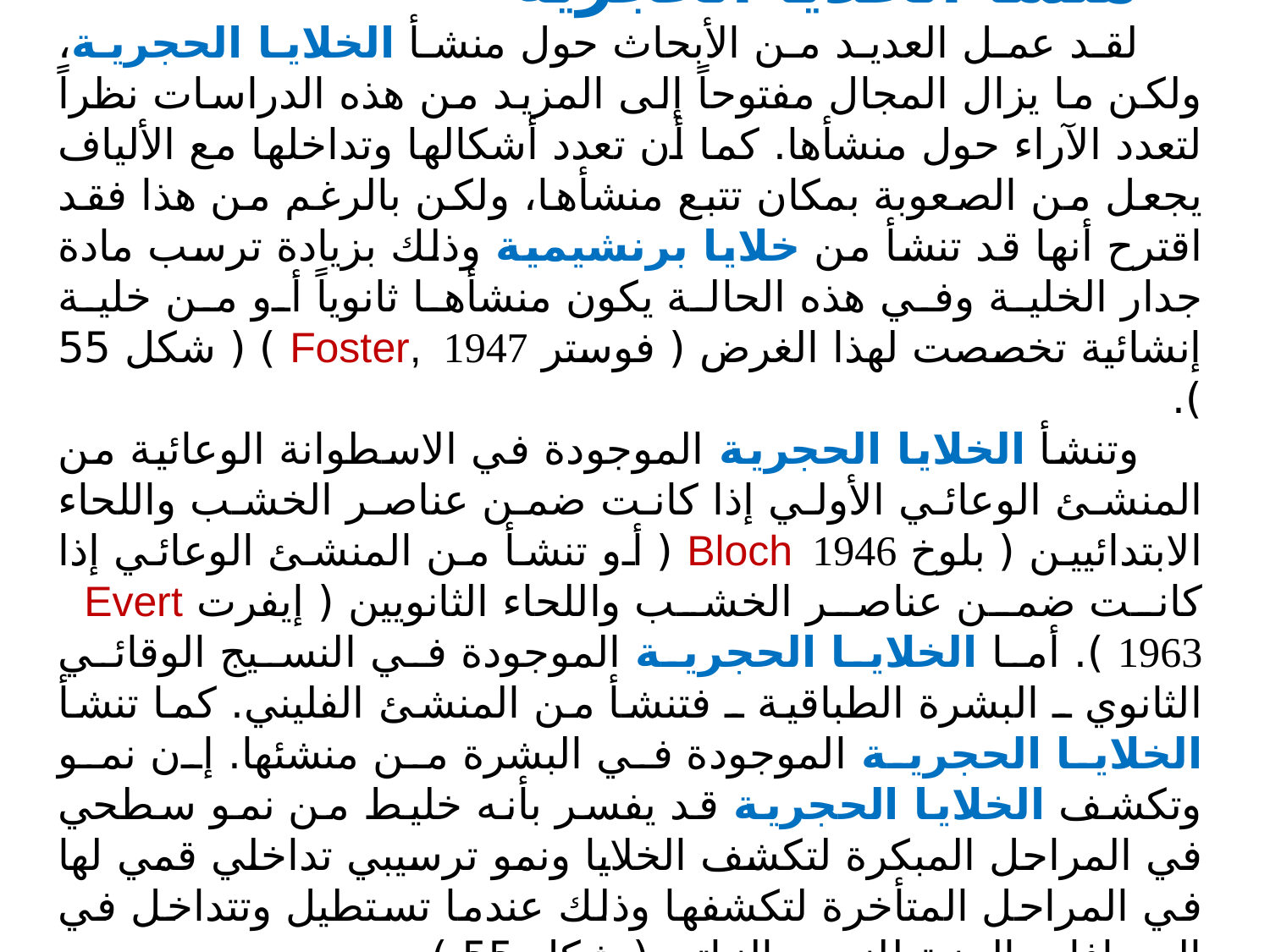

منشأ الخلايا الحجرية
لقد عمل العديد من الأبحاث حول منشأ الخلايا الحجرية، ولكن ما يزال المجال مفتوحاً إلى المزيد من هذه الدراسات نظراً لتعدد الآراء حول منشأها. كما أن تعدد أشكالها وتداخلها مع الألياف يجعل من الصعوبة بمكان تتبع منشأها، ولكن بالرغم من هذا فقد اقترح أنها قد تنشأ من خلايا برنشيمية وذلك بزيادة ترسب مادة جدار الخلية وفي هذه الحالة يكون منشأها ثانوياً أو من خلية إنشائية تخصصت لهذا الغرض ( فوستر Foster,  1947 ) ( شكل 55 ).
وتنشأ الخلايا الحجرية الموجودة في الاسطوانة الوعائية من المنشئ الوعائي الأولي إذا كانت ضمن عناصر الخشب واللحاء الابتدائيين ( بلوخ Bloch 1946 ( أو تنشأ من المنشئ الوعائي إذا كانت ضمن عناصر الخشب واللحاء الثانويين ( إيفرت Evert 1963 ). أما الخلايا الحجرية الموجودة في النسيج الوقائي الثانوي ـ البشرة الطباقية ـ فتنشأ من المنشئ الفليني. كما تنشأ الخلايا الحجرية الموجودة في البشرة من منشئها. إن نمو وتكشف الخلايا الحجرية قد يفسر بأنه خليط من نمو سطحي في المراحل المبكرة لتكشف الخلايا ونمو ترسيبي تداخلي قمي لها في المراحل المتأخرة لتكشفها وذلك عندما تستطيل وتتداخل في المسافات البينية للنسيج النباتي ( شكل 55 ).